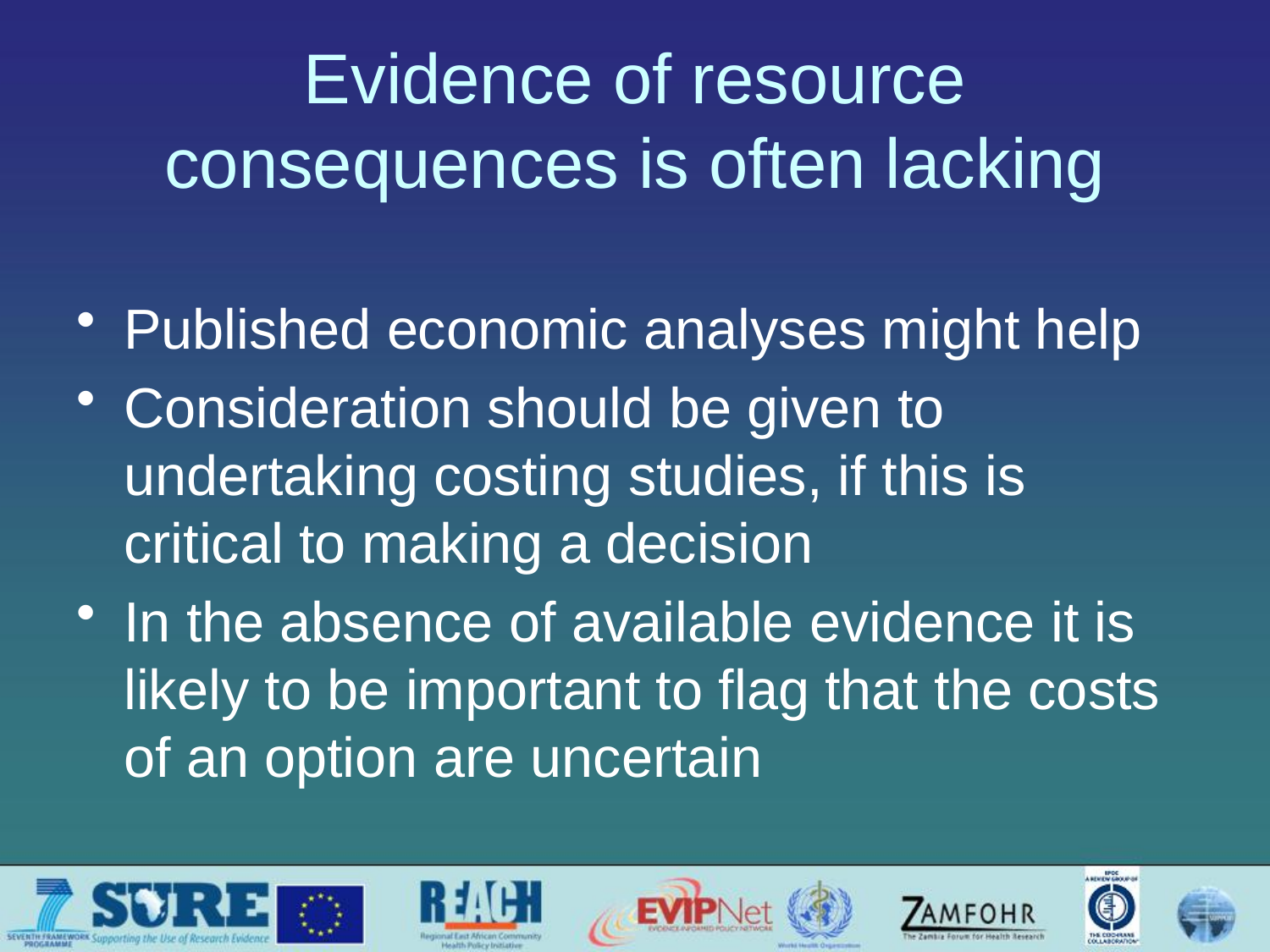

# Evidence of resource consequences is often lacking
Published economic analyses might help
Consideration should be given to undertaking costing studies, if this is critical to making a decision
In the absence of available evidence it is likely to be important to flag that the costs of an option are uncertain